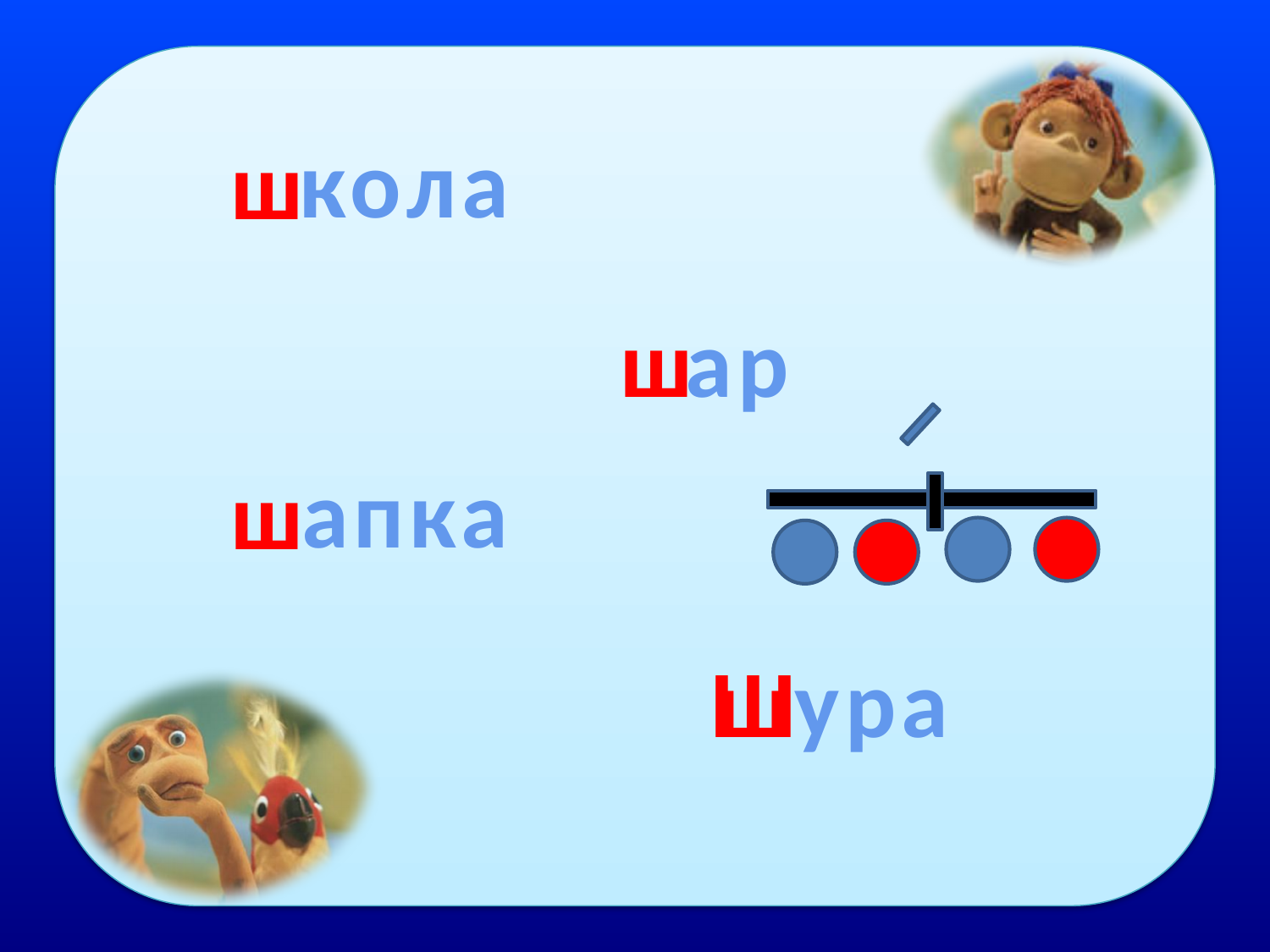

кола
ш
ш
ар

апка
ш

Ш
ш
ура